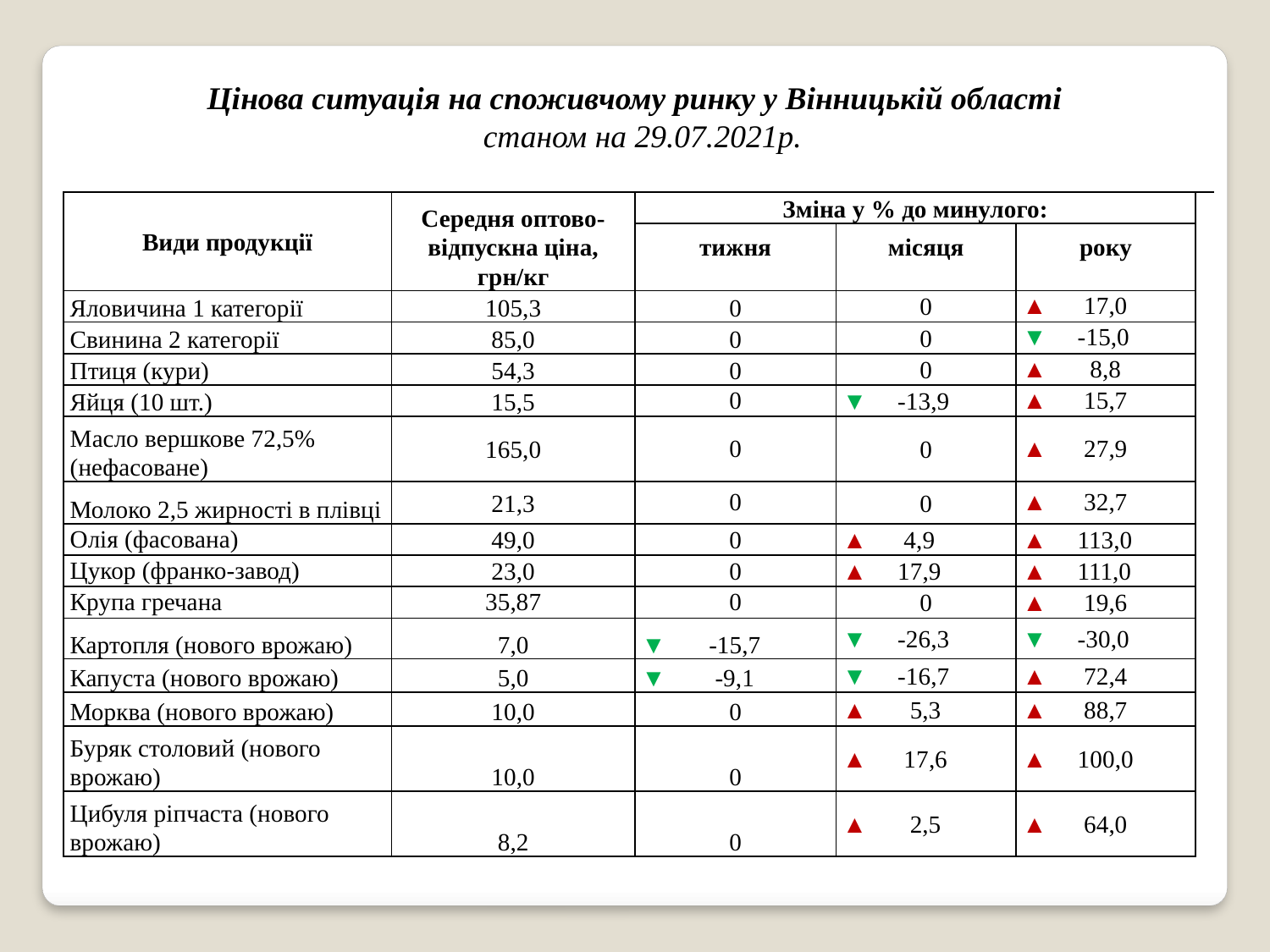

| Цінова ситуація на споживчому ринку у Вінницькій області станом на 29.07.2021р. |  |  |  |  |  |
| --- | --- | --- | --- | --- | --- |
| Види продукції | Середня оптово-відпускна ціна, грн/кг | Зміна у % до минулого: |  |  |  |
|  |  | тижня | місяця | року |  |
| Яловичина 1 категорії | 105,3 | 0 | 0 | ▲ 17,0 |  |
| Свинина 2 категорії | 85,0 | 0 | 0 | ▼ -15,0 |  |
| Птиця (кури) | 54,3 | 0 | 0 | ▲ 8,8 |  |
| Яйця (10 шт.) | 15,5 | 0 | ▼ -13,9 | ▲ 15,7 |  |
| Масло вершкове 72,5% (нефасоване) | 165,0 | 0 | 0 | ▲ 27,9 |  |
| Молоко 2,5 жирності в плівці | 21,3 | 0 | 0 | ▲ 32,7 |  |
| Олія (фасована) | 49,0 | 0 | ▲ 4,9 | ▲ 113,0 |  |
| Цукор (франко-завод) | 23,0 | 0 | ▲ 17,9 | ▲ 111,0 |  |
| Крупа гречана | 35,87 | 0 | 0 | ▲ 19,6 |  |
| Картопля (нового врожаю) | 7,0 | ▼ -15,7 | ▼ -26,3 | ▼ -30,0 |  |
| Капуста (нового врожаю) | 5,0 | ▼ -9,1 | ▼ -16,7 | ▲ 72,4 |  |
| Морква (нового врожаю) | 10,0 | 0 | ▲ 5,3 | ▲ 88,7 |  |
| Буряк столовий (нового врожаю) | 10,0 | 0 | ▲ 17,6 | ▲ 100,0 |  |
| Цибуля ріпчаста (нового врожаю) | 8,2 | 0 | ▲ 2,5 | ▲ 64,0 |  |